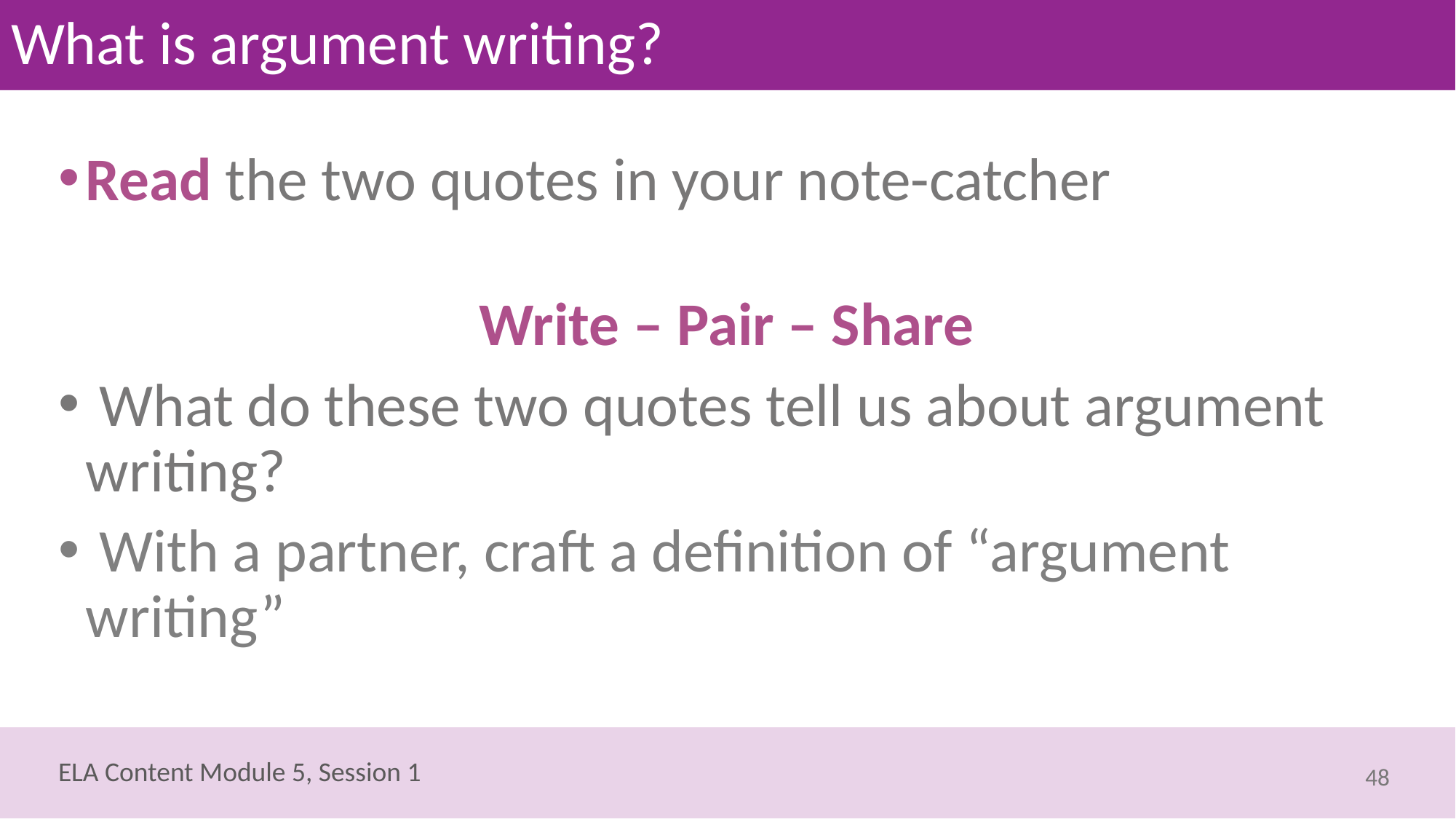

# What is argument writing?
Read the two quotes in your note-catcher

Write – Pair – Share
 What do these two quotes tell us about argument writing?
 With a partner, craft a definition of “argument writing”
48